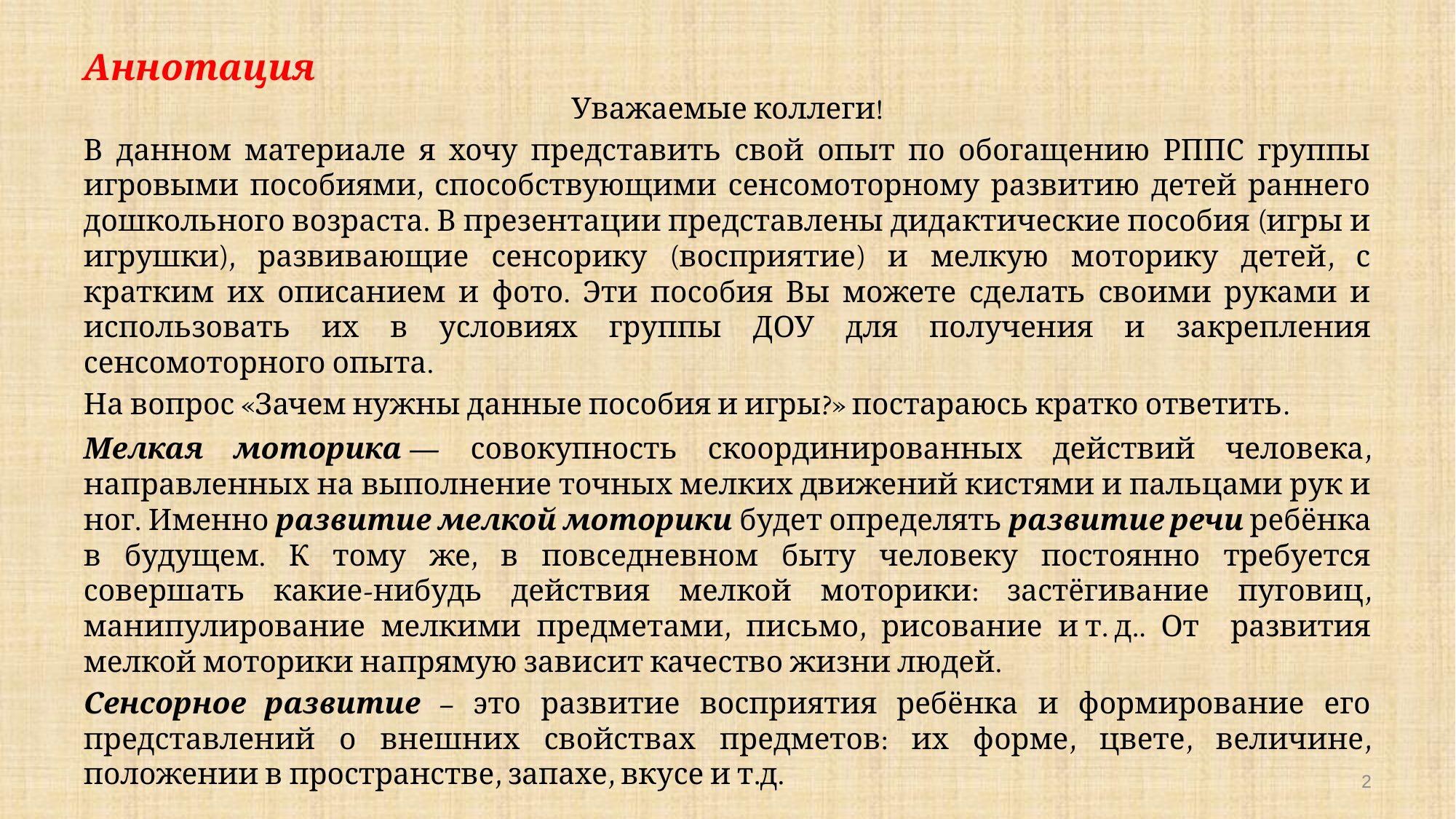

# Аннотация
Уважаемые коллеги!
В данном материале я хочу представить свой опыт по обогащению РППС группы игровыми пособиями, способствующими сенсомоторному развитию детей раннего дошкольного возраста. В презентации представлены дидактические пособия (игры и игрушки), развивающие сенсорику (восприятие) и мелкую моторику детей, с кратким их описанием и фото. Эти пособия Вы можете сделать своими руками и использовать их в условиях группы ДОУ для получения и закрепления сенсомоторного опыта.
На вопрос «Зачем нужны данные пособия и игры?» постараюсь кратко ответить.
Мелкая моторика — совокупность скоординированных действий человека, направленных на выполнение точных мелких движений кистями и пальцами рук и ног. Именно развитие мелкой моторики будет определять развитие речи ребёнка в будущем. К тому же, в повседневном быту человеку постоянно требуется совершать какие-нибудь действия мелкой моторики: застёгивание пуговиц, манипулирование мелкими предметами, письмо, рисование и т. д.. От  развития мелкой моторики напрямую зависит качество жизни людей.
Сенсорное развитие – это развитие восприятия ребёнка и формирование его представлений о внешних свойствах предметов: их форме, цвете, величине, положении в пространстве, запахе, вкусе и т.д.
2